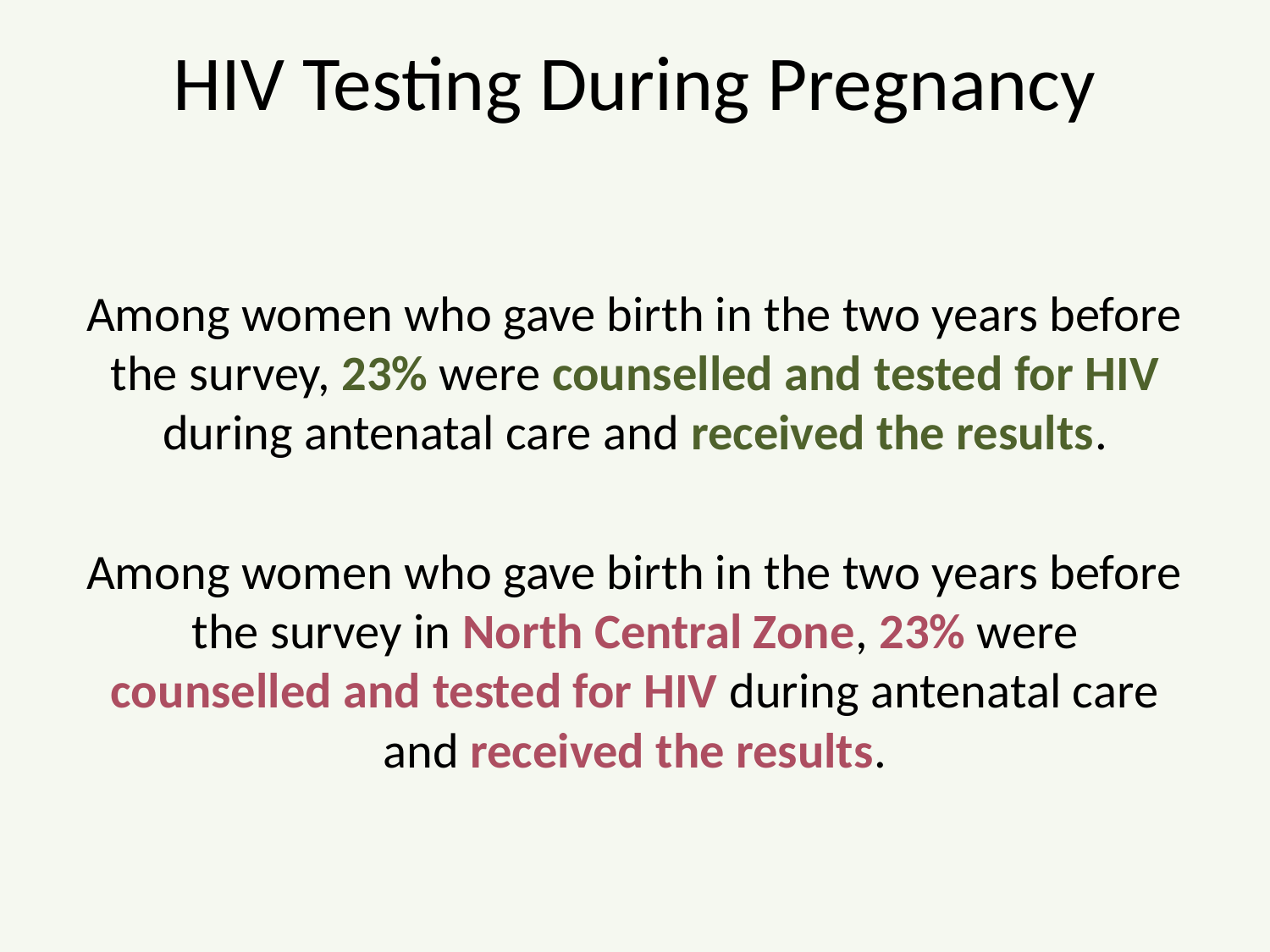

# HIV Testing During Pregnancy
Among women who gave birth in the two years before the survey, 23% were counselled and tested for HIV during antenatal care and received the results.

Among women who gave birth in the two years before the survey in North Central Zone, 23% were counselled and tested for HIV during antenatal care and received the results.